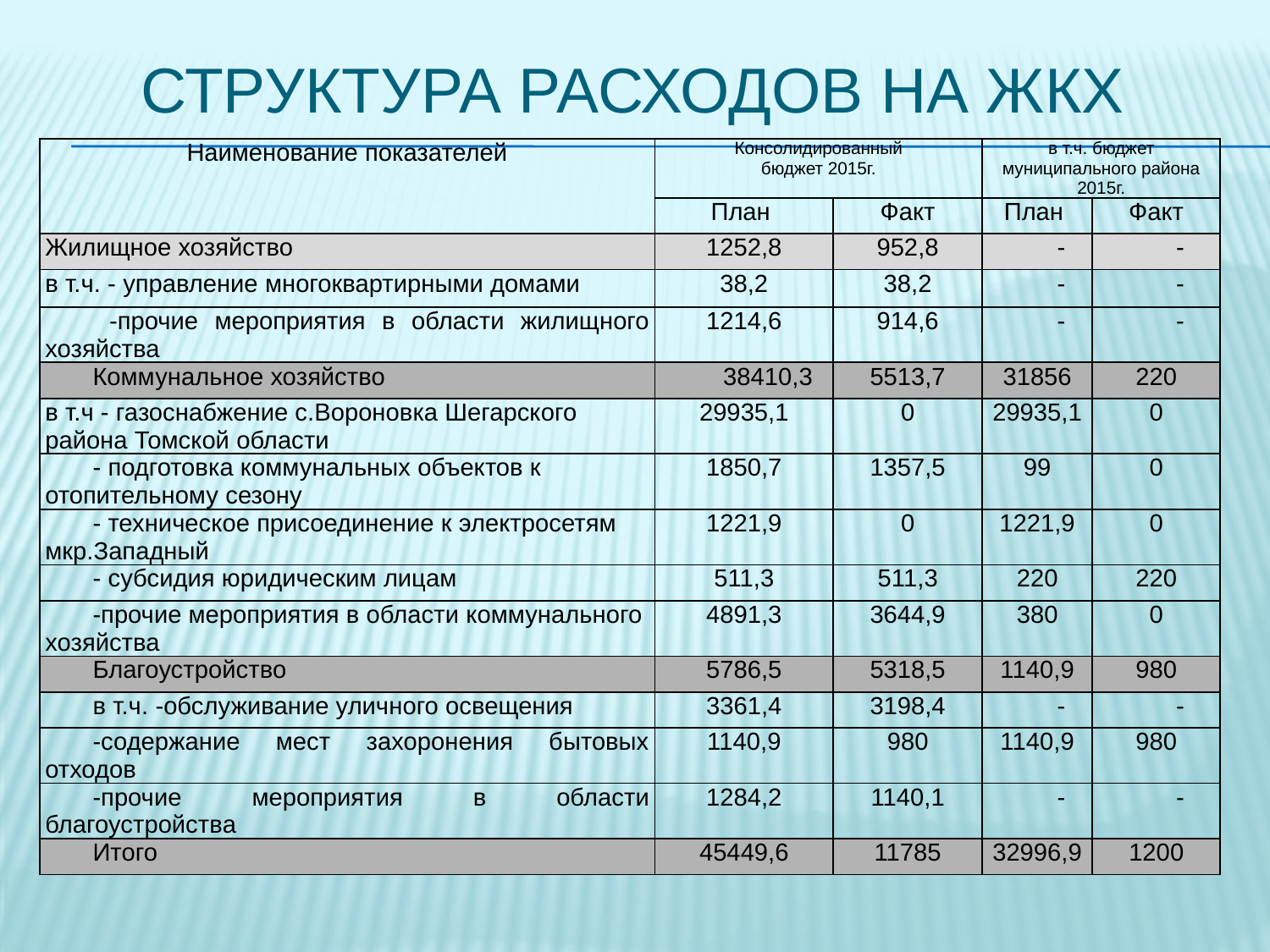

# Структура расходов на ЖКХ
| Наименование показателей | Консолидированный бюджет 2015г. |  | в т.ч. бюджет муниципального района 2015г. |  |
| --- | --- | --- | --- | --- |
|  | План | Факт | План | Факт |
| Жилищное хозяйство | 1252,8 | 952,8 | - | - |
| в т.ч. - управление многоквартирными домами | 38,2 | 38,2 | - | - |
| -прочие мероприятия в области жилищного хозяйства | 1214,6 | 914,6 | - | - |
| Коммунальное хозяйство | 38410,3 | 5513,7 | 31856 | 220 |
| в т.ч - газоснабжение с.Вороновка Шегарского района Томской области | 29935,1 | 0 | 29935,1 | 0 |
| - подготовка коммунальных объектов к отопительному сезону | 1850,7 | 1357,5 | 99 | 0 |
| - техническое присоединение к электросетям мкр.Западный | 1221,9 | 0 | 1221,9 | 0 |
| - субсидия юридическим лицам | 511,3 | 511,3 | 220 | 220 |
| -прочие мероприятия в области коммунального хозяйства | 4891,3 | 3644,9 | 380 | 0 |
| Благоустройство | 5786,5 | 5318,5 | 1140,9 | 980 |
| в т.ч. -обслуживание уличного освещения | 3361,4 | 3198,4 | - | - |
| -содержание мест захоронения бытовых отходов | 1140,9 | 980 | 1140,9 | 980 |
| -прочие мероприятия в области благоустройства | 1284,2 | 1140,1 | - | - |
| Итого | 45449,6 | 11785 | 32996,9 | 1200 |